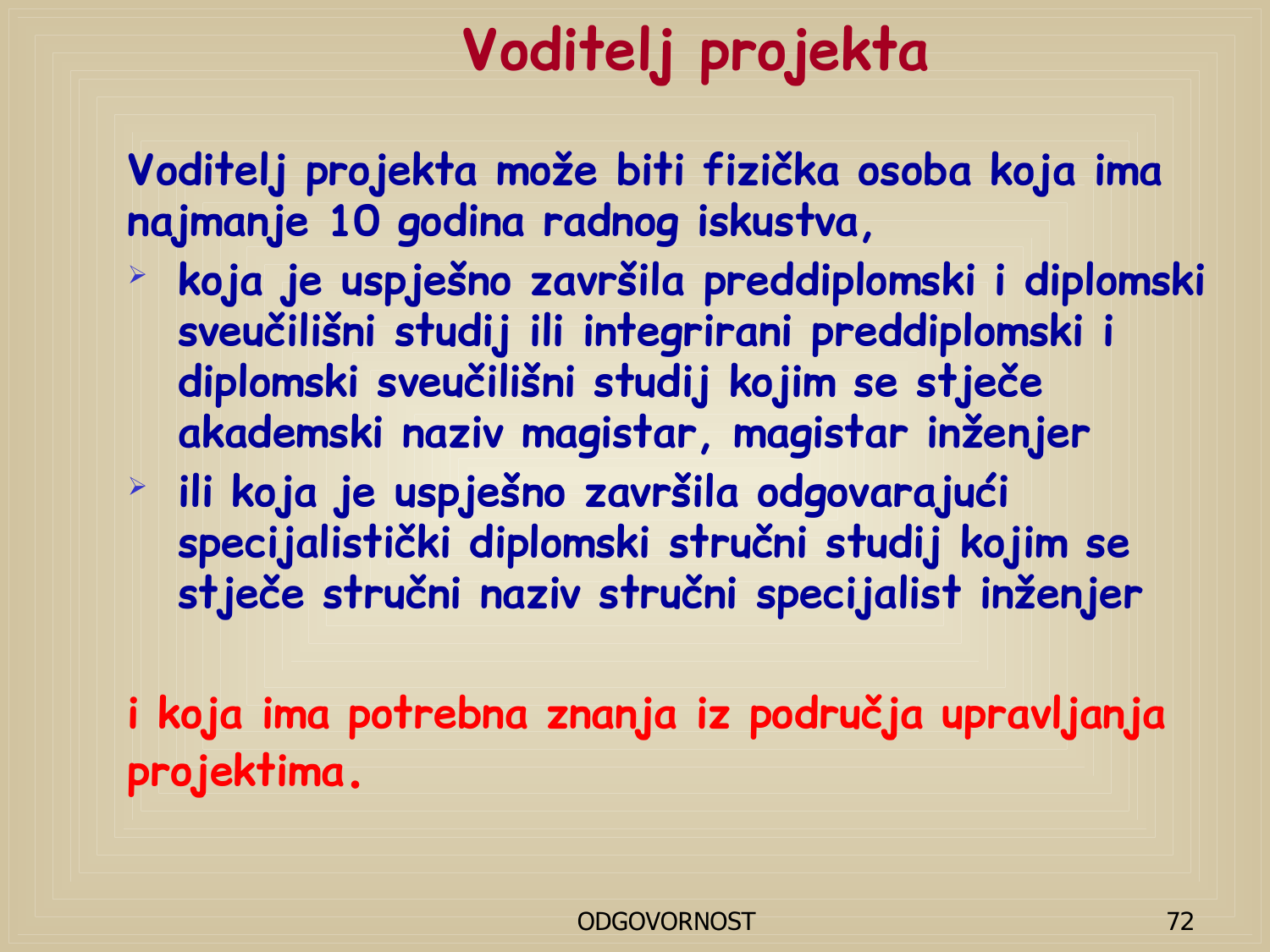

# Voditelj projekta
Voditelj projekta može biti fizička osoba koja ima najmanje 10 godina radnog iskustva,
koja je uspješno završila preddiplomski i diplomski sveučilišni studij ili integrirani preddiplomski i diplomski sveučilišni studij kojim se stječe akademski naziv magistar, magistar inženjer
ili koja je uspješno završila odgovarajući specijalistički diplomski stručni studij kojim se stječe stručni naziv stručni specijalist inženjer

i koja ima potrebna znanja iz područja upravljanja projektima.

ODGOVORNOST
72